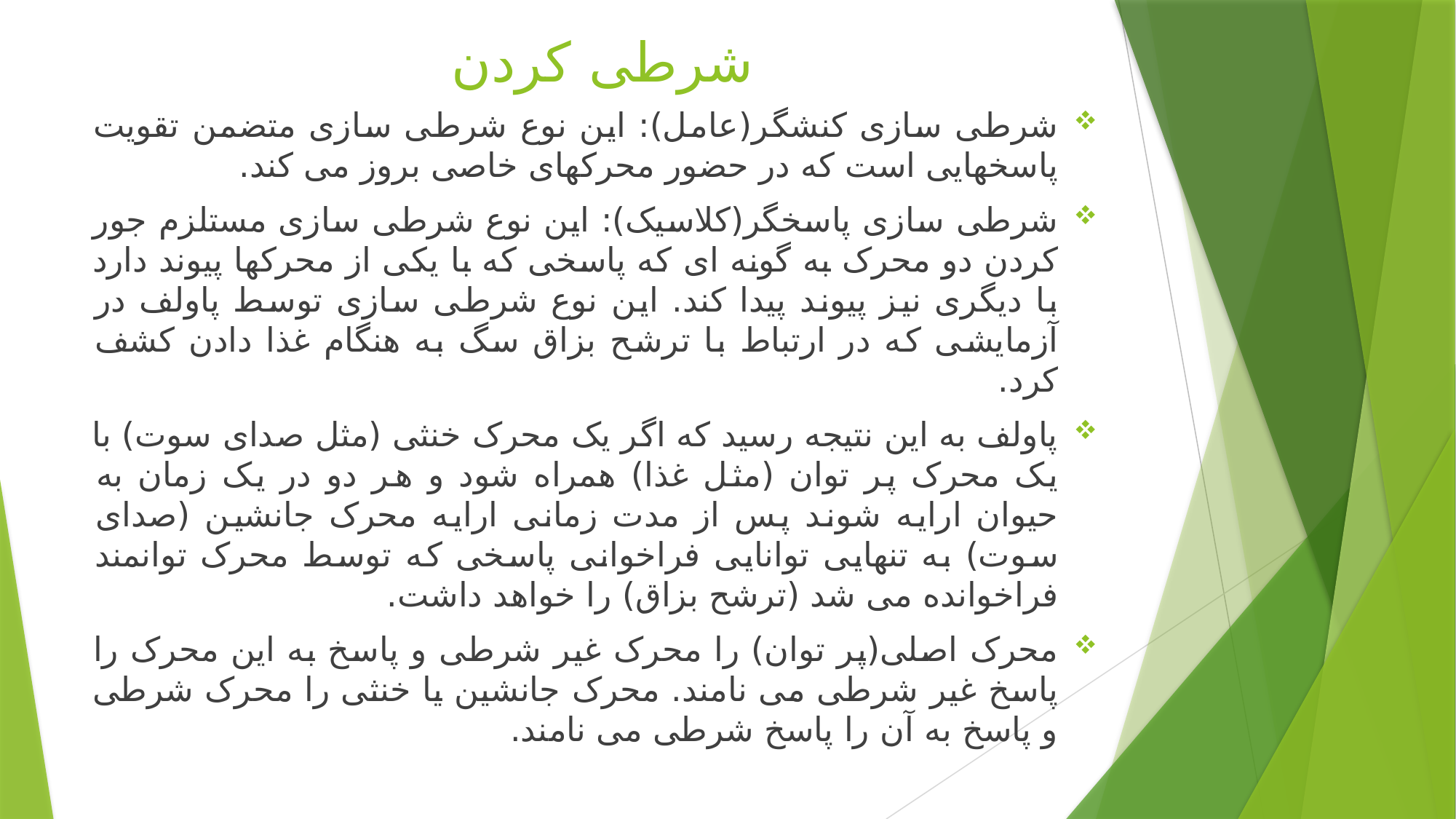

# شرطی کردن
شرطی سازی کنشگر(عامل): این نوع شرطی سازی متضمن تقویت پاسخهایی است که در حضور محرکهای خاصی بروز می کند.
شرطی سازی پاسخگر(کلاسیک): این نوع شرطی سازی مستلزم جور کردن دو محرک به گونه ای که پاسخی که با یکی از محرکها پیوند دارد با دیگری نیز پیوند پیدا کند. این نوع شرطی سازی توسط پاولف در آزمایشی که در ارتباط با ترشح بزاق سگ به هنگام غذا دادن کشف کرد.
پاولف به این نتیجه رسید که اگر یک محرک خنثی (مثل صدای سوت) با یک محرک پر توان (مثل غذا) همراه شود و هر دو در یک زمان به حیوان ارایه شوند پس از مدت زمانی ارایه محرک جانشین (صدای سوت) به تنهایی توانایی فراخوانی پاسخی که توسط محرک توانمند فراخوانده می شد (ترشح بزاق) را خواهد داشت.
محرک اصلی(پر توان) را محرک غیر شرطی و پاسخ به این محرک را پاسخ غیر شرطی می نامند. محرک جانشین یا خنثی را محرک شرطی و پاسخ به آن را پاسخ شرطی می نامند.